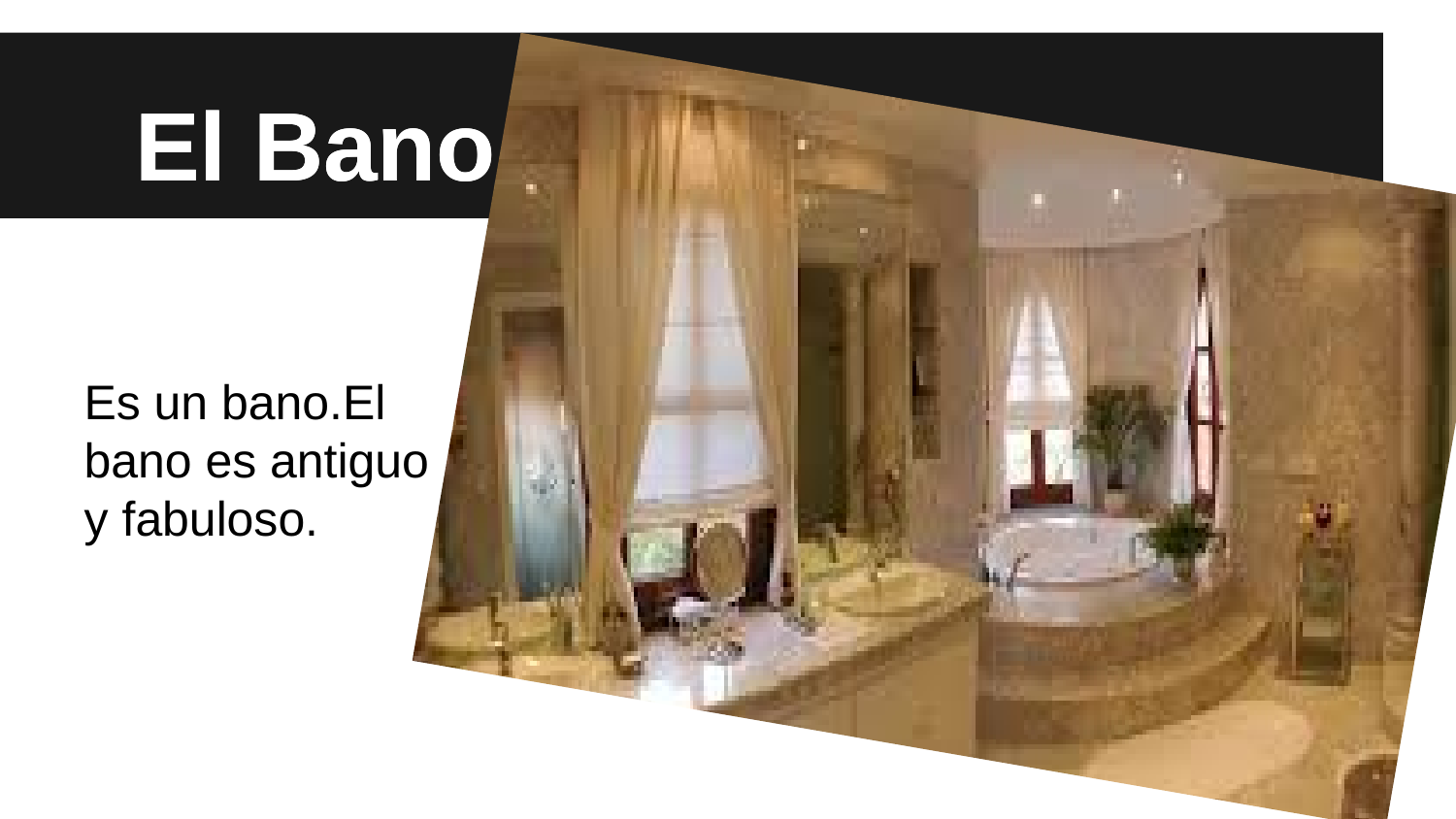

# El Bano
El Bano

Es un bano.El bano es antiguo y fabuloso.